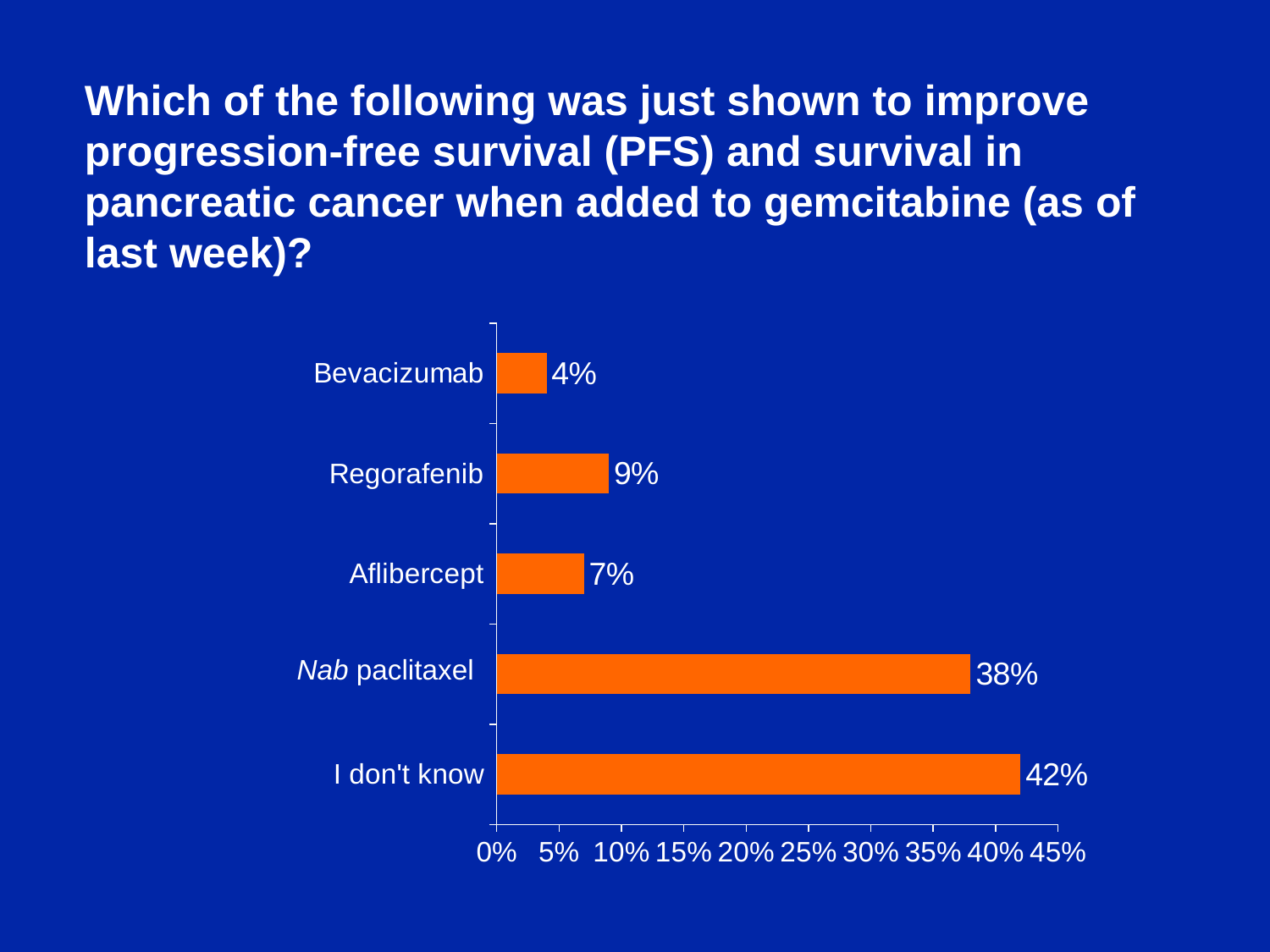

Which of the following was just shown to improve progression-free survival (PFS) and survival in pancreatic cancer when added to gemcitabine (as of last week)?

### Chart

| Category | Series 1 |
|---|---|
| I don't know | 0.42 |
|  | 0.38 |
| Aflibercept | 0.07 |
| Regorafenib | 0.09 |
| Bevacizumab | 0.04 |
Nab paclitaxel